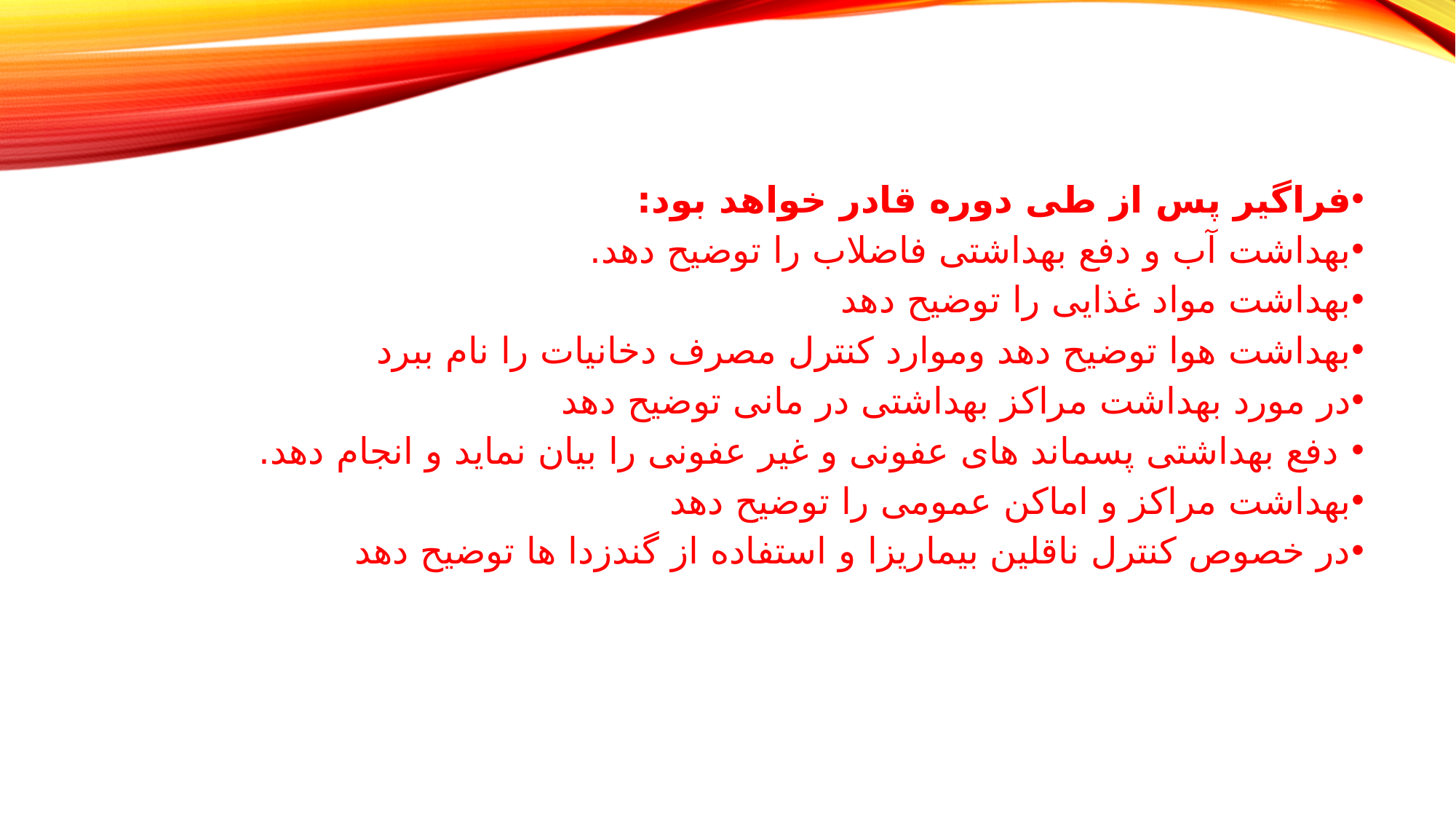

فراگیر پس از طی دوره قادر خواهد بود:
بهداشت آب و دفع بهداشتی فاضلاب را توضیح دهد.
بهداشت مواد غذایی را توضیح دهد
بهداشت هوا توضیح دهد وموارد کنترل مصرف دخانیات را نام ببرد
در مورد بهداشت مراکز بهداشتی در مانی توضیح دهد
 دفع بهداشتی پسماند های عفونی و غیر عفونی را بیان نماید و انجام دهد.
بهداشت مراکز و اماکن عمومی را توضیح دهد
در خصوص کنترل ناقلین بیماریزا و استفاده از گندزدا ها توضیح دهد